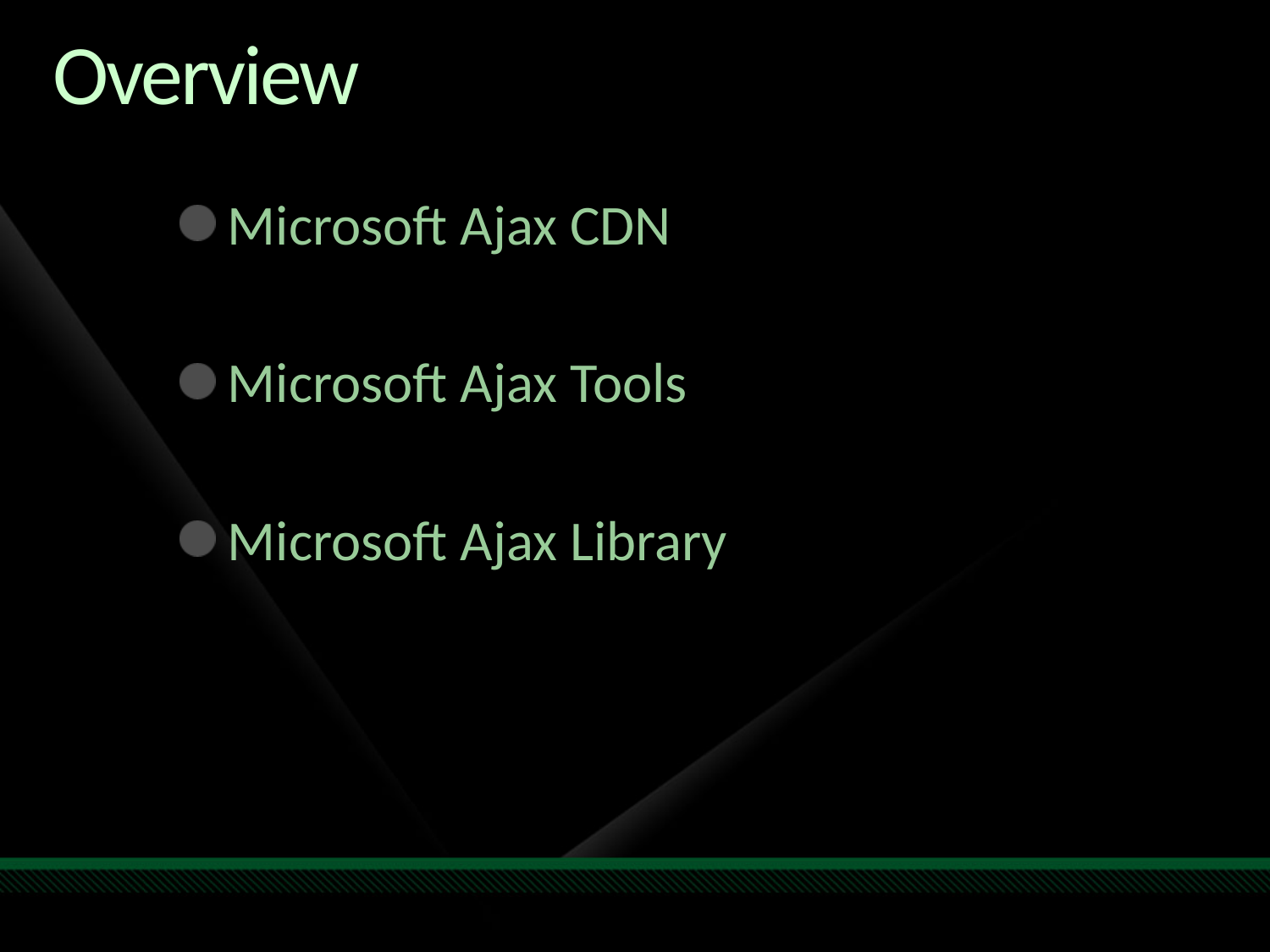

# Overview
Microsoft Ajax CDN

Microsoft Ajax Tools

Microsoft Ajax Library